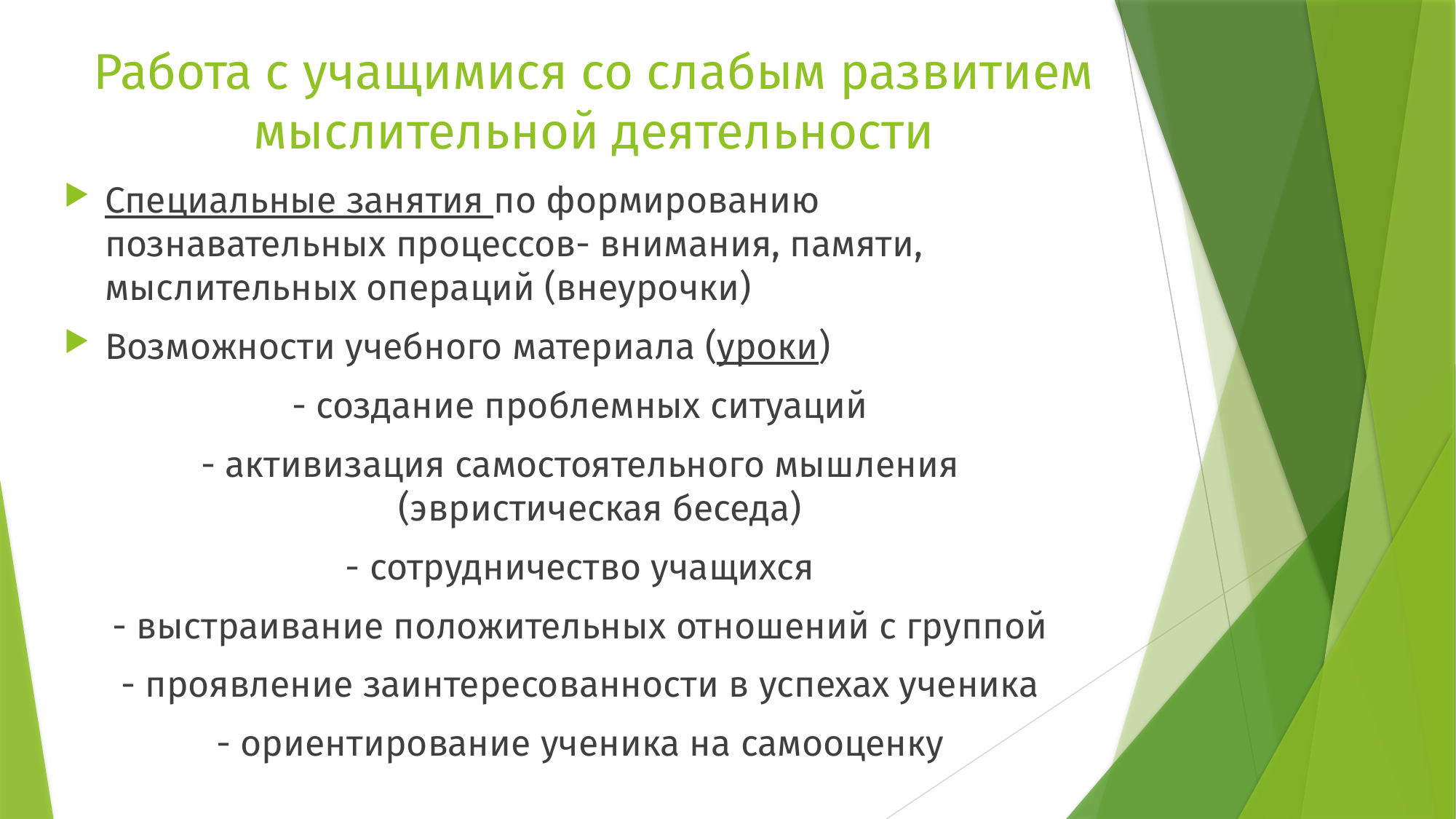

# Работа с учащимися со слабым развитием мыслительной деятельности
Специальные занятия по формированию познавательных процессов- внимания, памяти, мыслительных операций (внеурочки)
Возможности учебного материала (уроки)
- создание проблемных ситуаций
- активизация самостоятельного мышления (эвристическая беседа)
- сотрудничество учащихся
- выстраивание положительных отношений с группой
- проявление заинтересованности в успехах ученика
- ориентирование ученика на самооценку